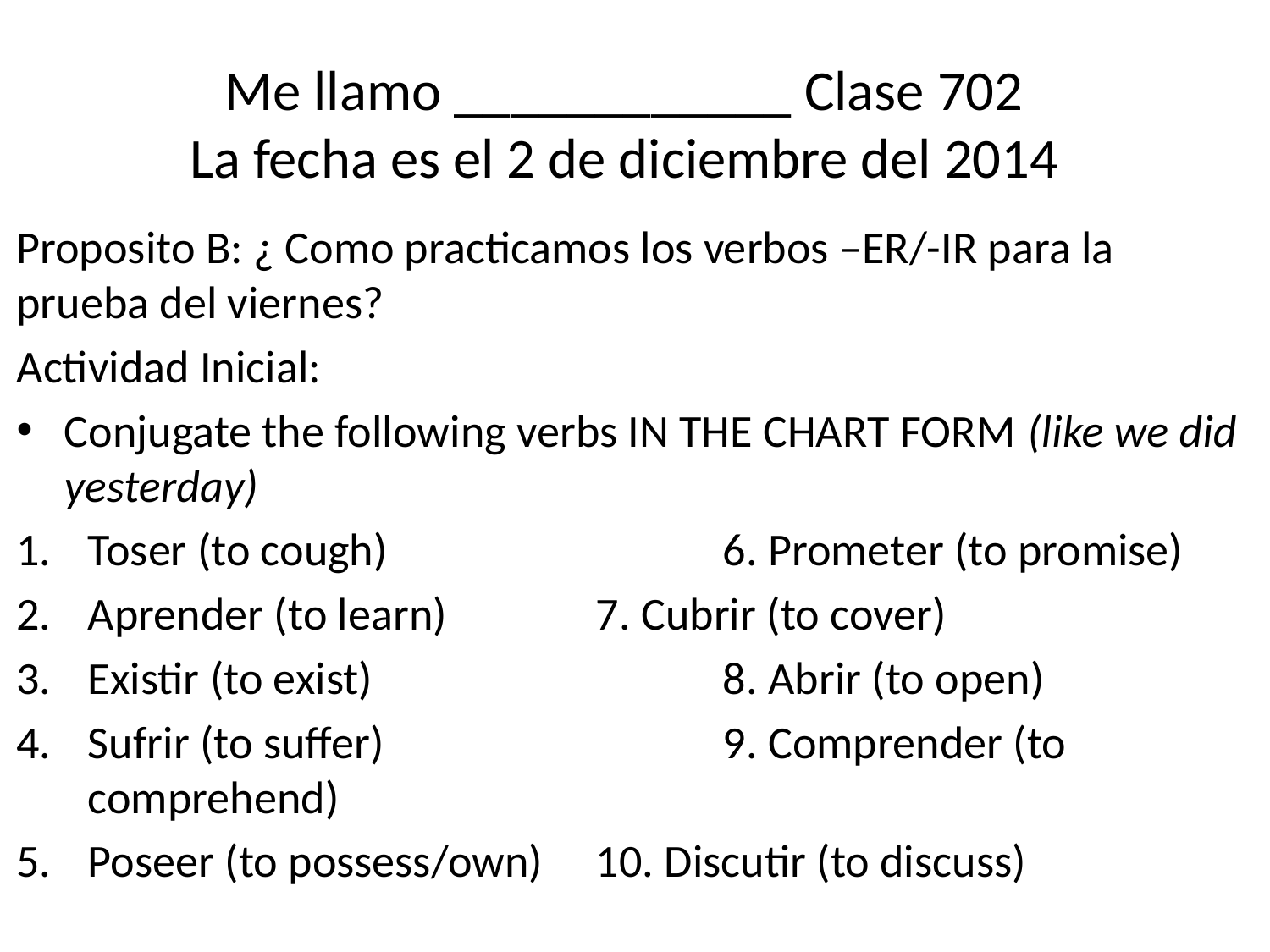

# Me llamo ____________ Clase 702 La fecha es el 2 de diciembre del 2014
Proposito B: ¿ Como practicamos los verbos –ER/-IR para la prueba del viernes?
Actividad Inicial:
Conjugate the following verbs IN THE CHART FORM (like we did yesterday)
Toser (to cough)			6. Prometer (to promise)
Aprender (to learn)		7. Cubrir (to cover)
Existir (to exist)			8. Abrir (to open)
Sufrir (to suffer)			9. Comprender (to comprehend)
Poseer (to possess/own)	10. Discutir (to discuss)